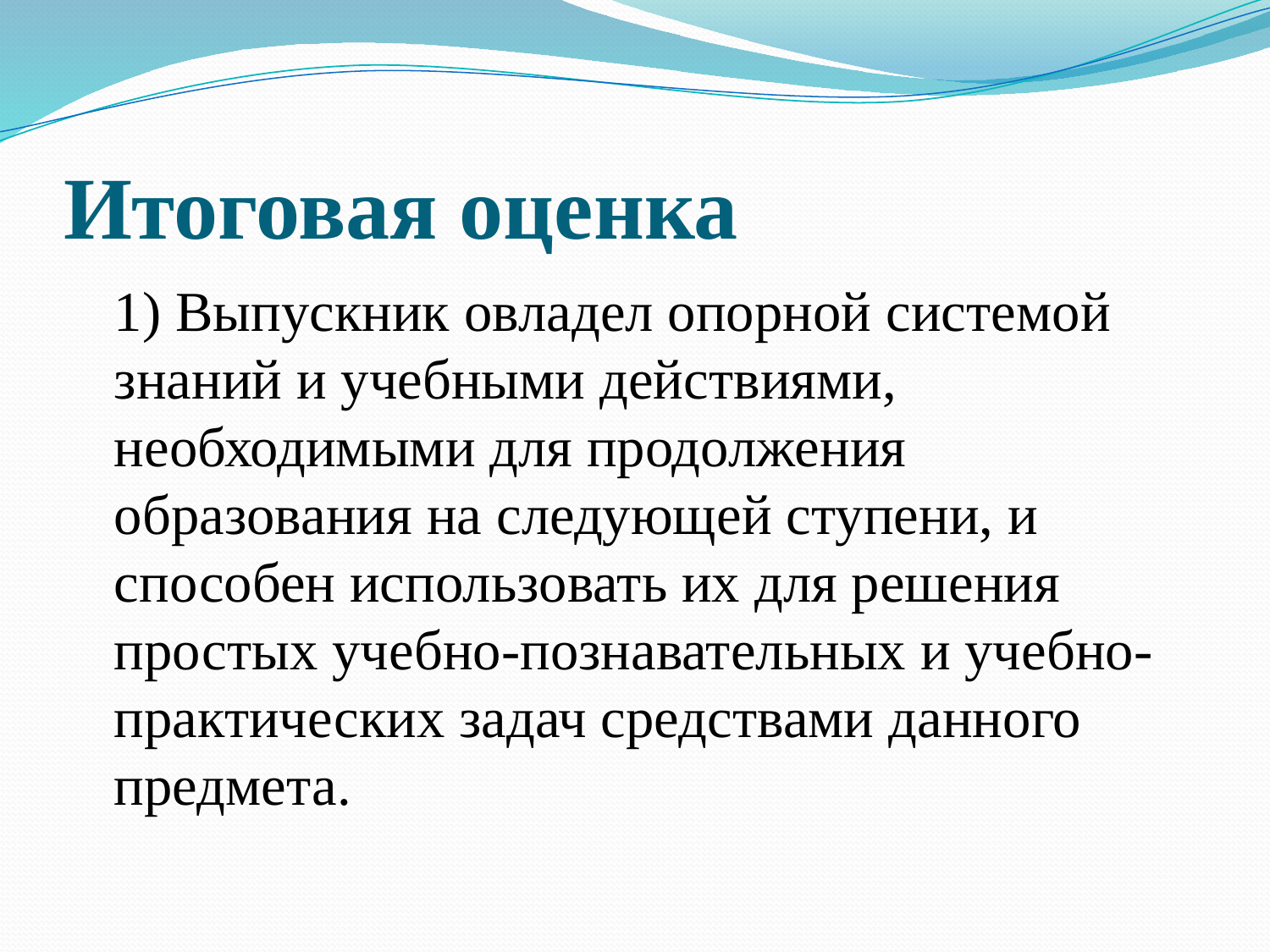

# Итоговая оценка
	1) Выпускник овладел опорной системой знаний и учебными действиями, необходимыми для продолжения образования на следующей ступени, и способен использовать их для решения простых учебно-познавательных и учебно-практических задач средствами данного предмета.